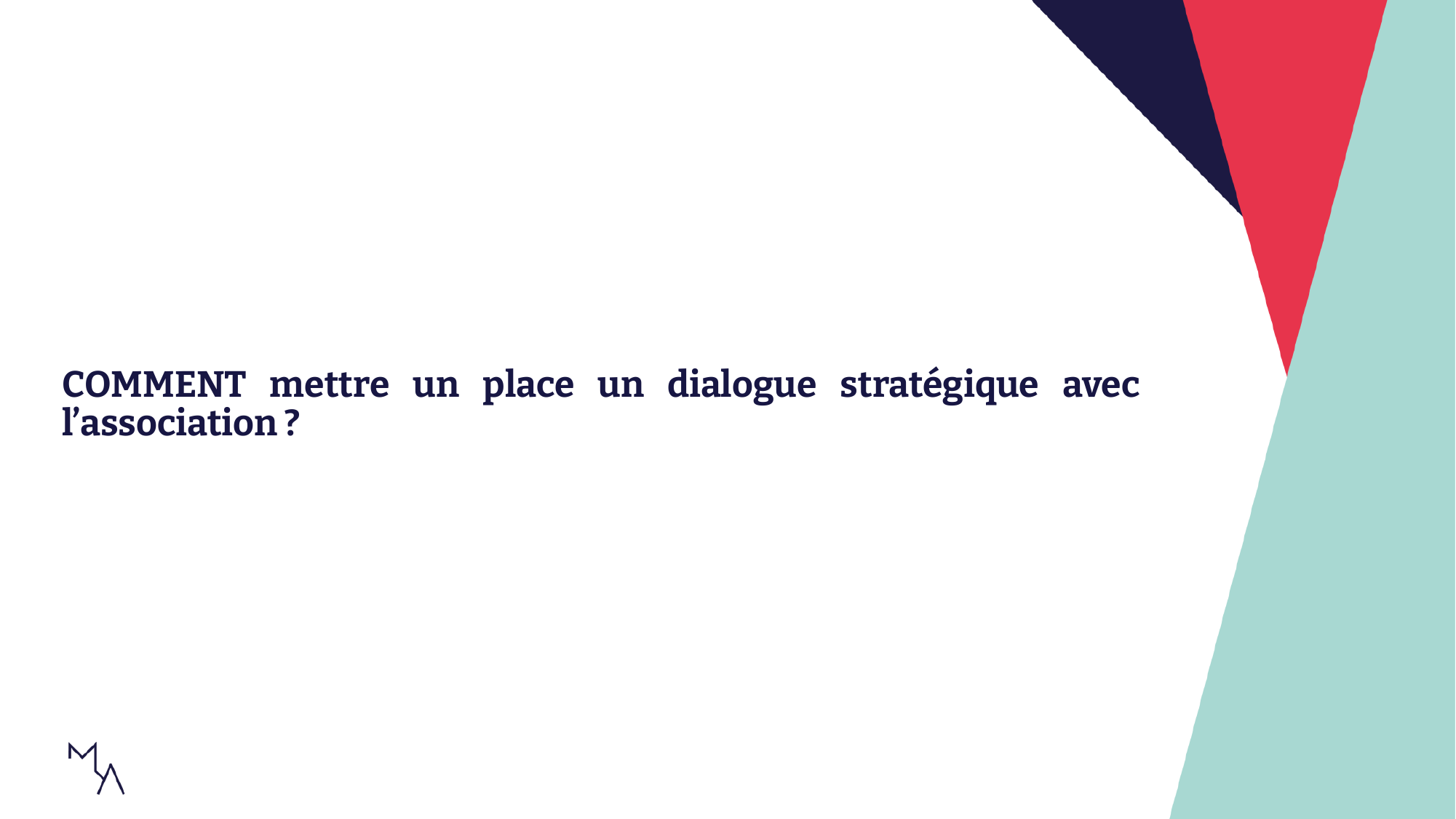

COMMENT mettre un place un dialogue stratégique avec l’association ?